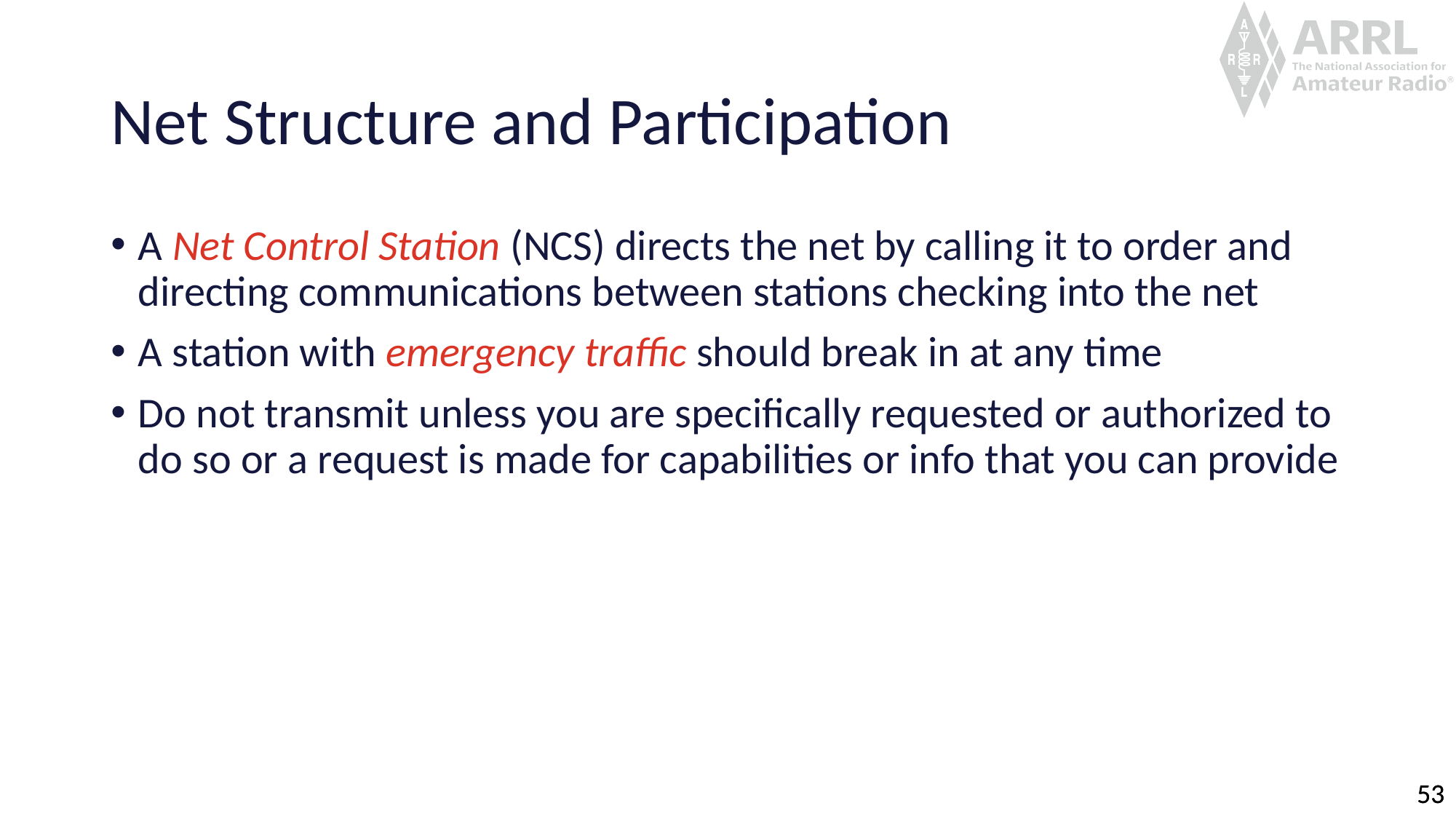

# Net Structure and Participation
A Net Control Station (NCS) directs the net by calling it to order and directing communications between stations checking into the net
A station with emergency traffic should break in at any time
Do not transmit unless you are specifically requested or authorized to do so or a request is made for capabilities or info that you can provide